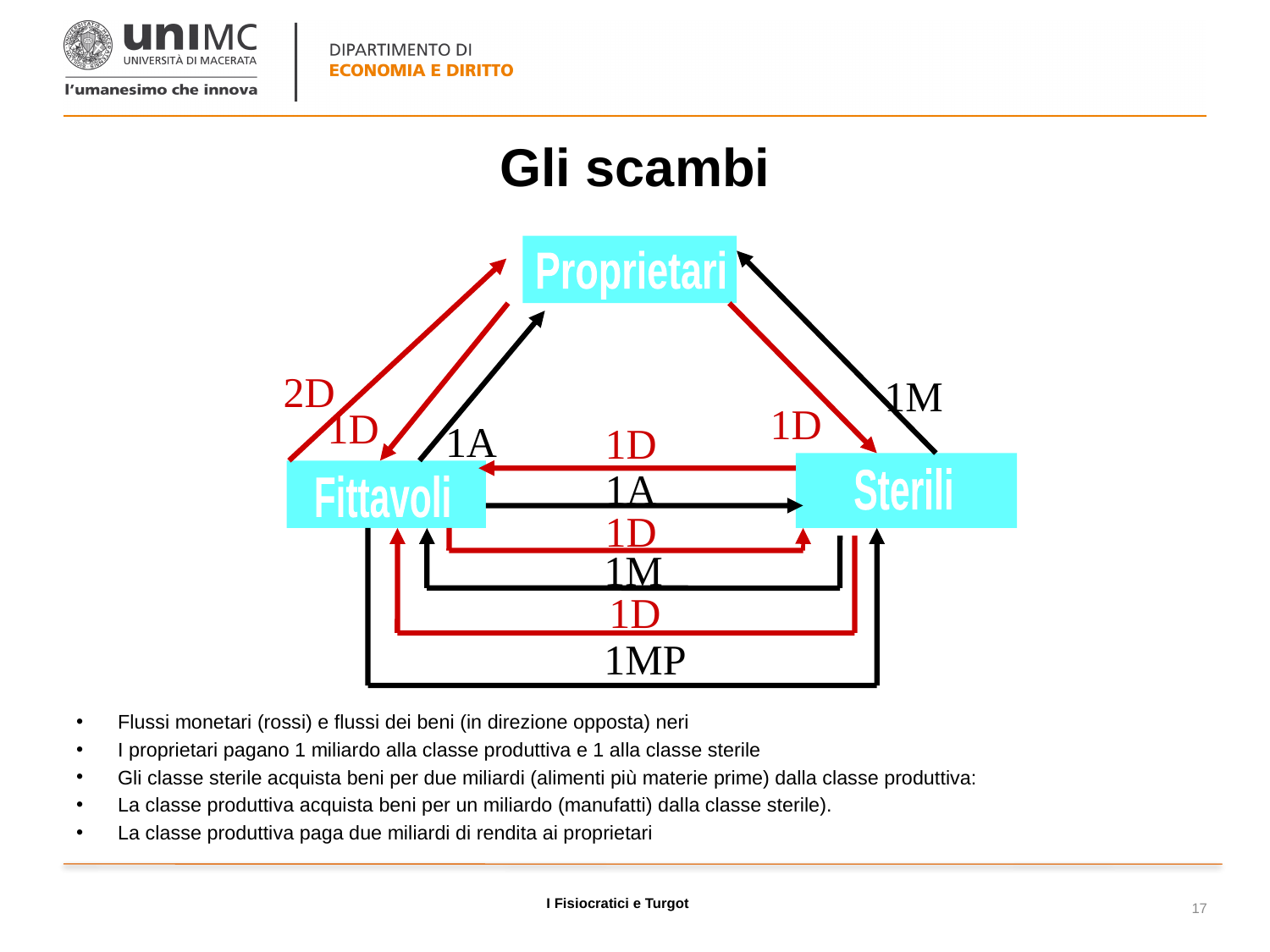

# Gli scambi

Proprietari

2D
1M
1D
1D
1A
1D

1A

Sterili
Fittavoli
1D

1M

1D

1MP

Flussi monetari (rossi) e flussi dei beni (in direzione opposta) neri
I proprietari pagano 1 miliardo alla classe produttiva e 1 alla classe sterile
Gli classe sterile acquista beni per due miliardi (alimenti più materie prime) dalla classe produttiva:
La classe produttiva acquista beni per un miliardo (manufatti) dalla classe sterile).
La classe produttiva paga due miliardi di rendita ai proprietari

I Fisiocratici e Turgot
17